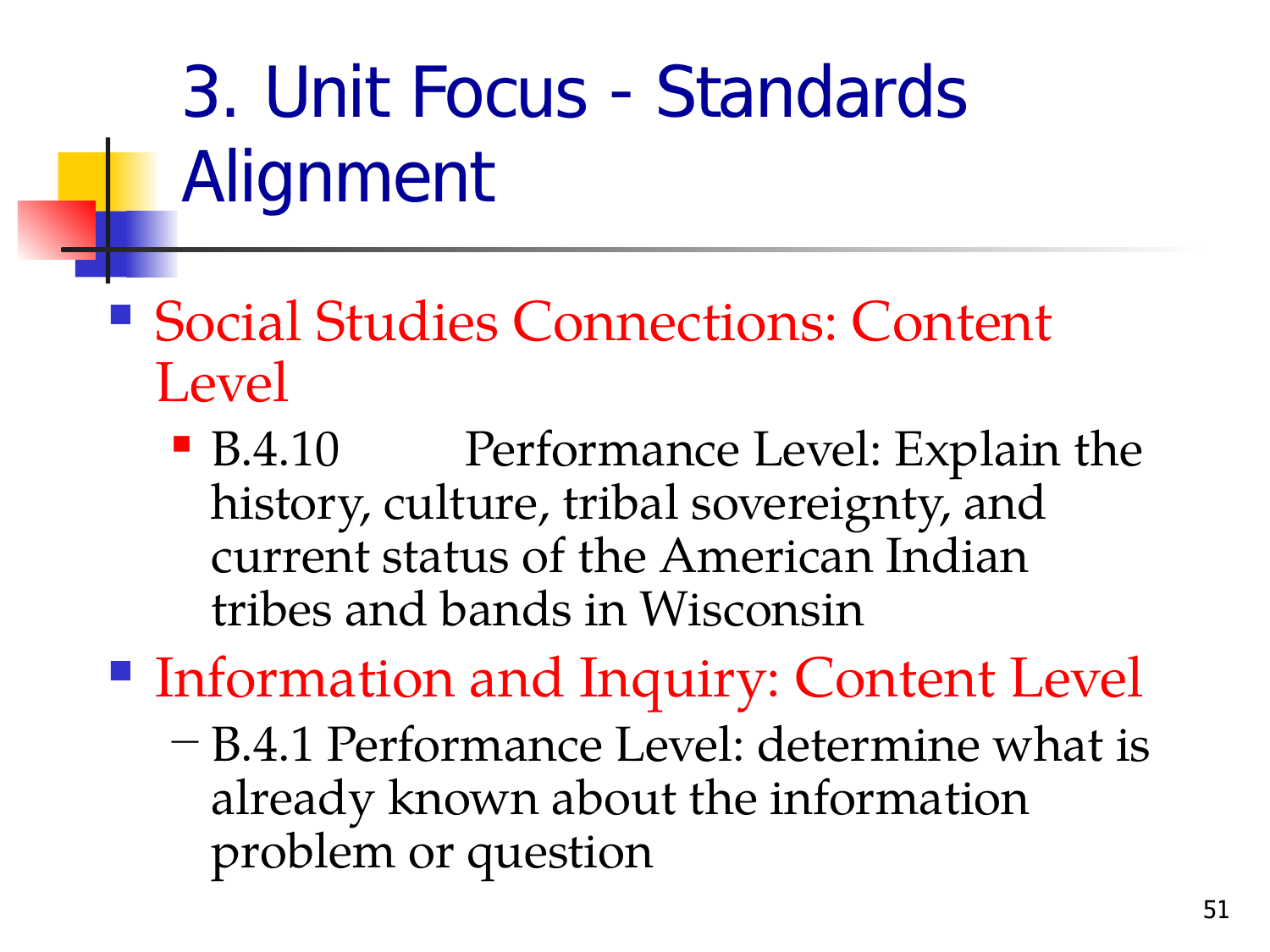

# 3. Unit Focus - Standards Alignment
Social Studies Connections: Content Level
B.4.10	Performance Level: Explain the history, culture, tribal sovereignty, and current status of the American Indian tribes and bands in Wisconsin
Information and Inquiry: Content Level
B.4.1 Performance Level: determine what is already known about the information problem or question

51